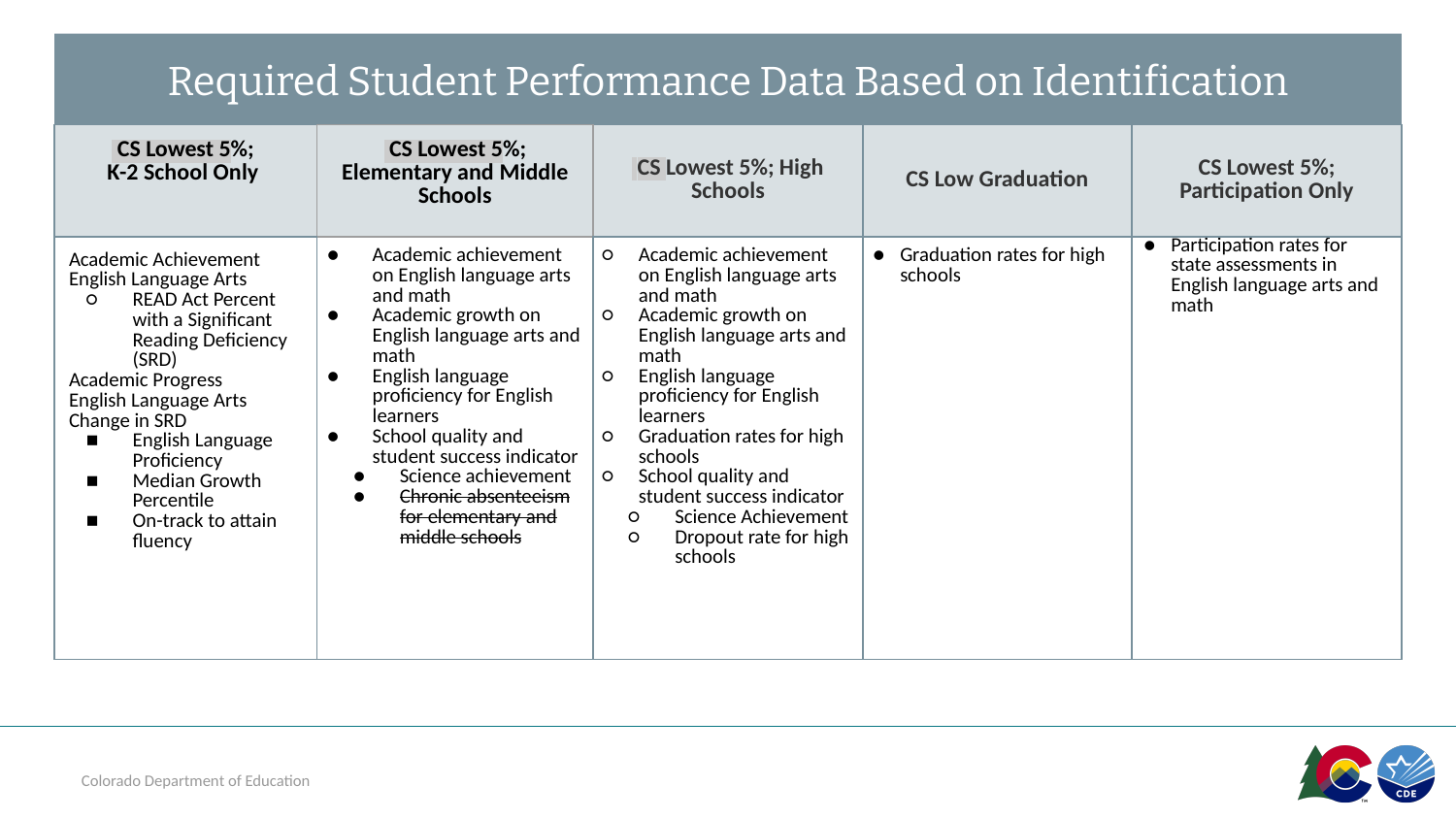

Required Student Performance Data Based on Identification
| CS Lowest 5%; K-2 School Only | CS Lowest 5%; Elementary and Middle Schools | CS Lowest 5%; High Schools | CS Low Graduation | CS Lowest 5%; Participation Only |
| --- | --- | --- | --- | --- |
| Academic Achievement English Language Arts READ Act Percent with a Significant Reading Deficiency (SRD) Academic Progress English Language Arts Change in SRD English Language Proficiency Median Growth Percentile On-track to attain fluency | Academic achievement on English language arts and math Academic growth on English language arts and math English language proficiency for English learners School quality and student success indicator Science achievement Chronic absenteeism for elementary and middle schools | Academic achievement on English language arts and math Academic growth on English language arts and math English language proficiency for English learners Graduation rates for high schools School quality and student success indicator Science Achievement Dropout rate for high schools | Graduation rates for high schools | Participation rates for state assessments in English language arts and math |